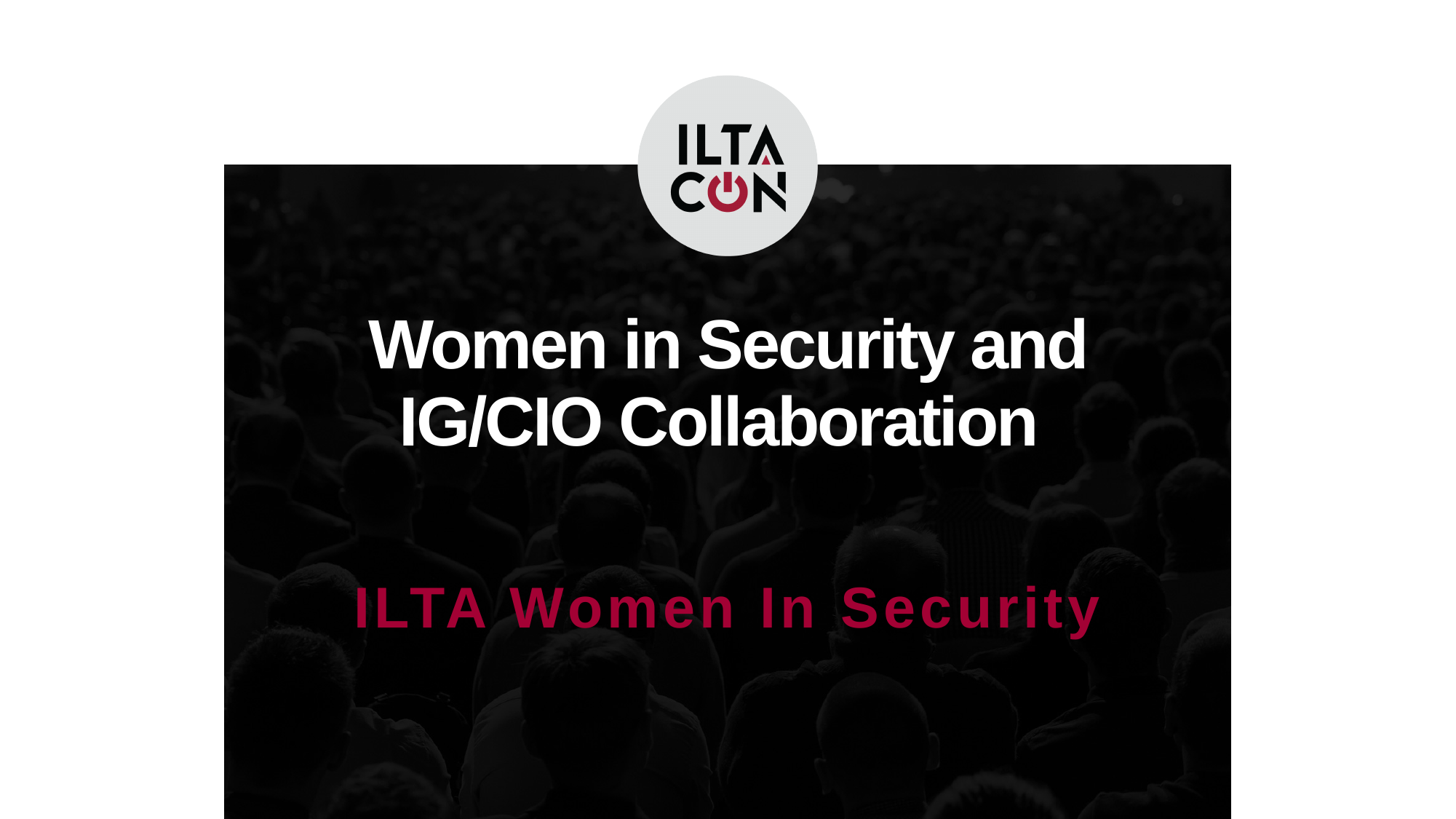

# Women in Security and IG/CIO Collaboration
ILTA Women In Security